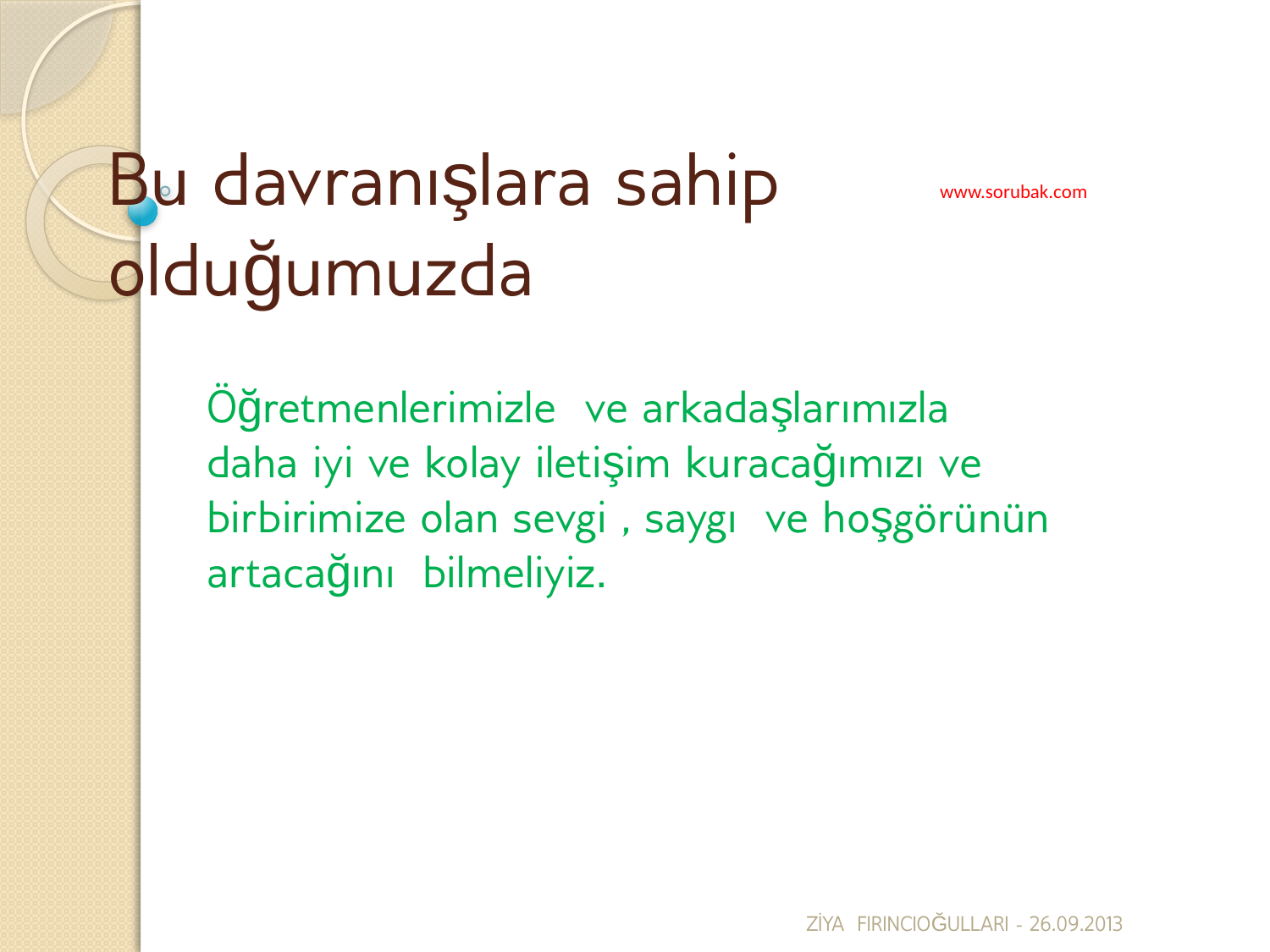

# Bu davranışlara sahip olduğumuzda
www.sorubak.com
Öğretmenlerimizle  ve arkadaşlarımızla  daha iyi ve kolay iletişim kuracağımızı ve birbirimize olan sevgi , saygı  ve hoşgörünün artacağını  bilmeliyiz.
ZİYA  FIRINCIOĞULLARI - 26.09.2013